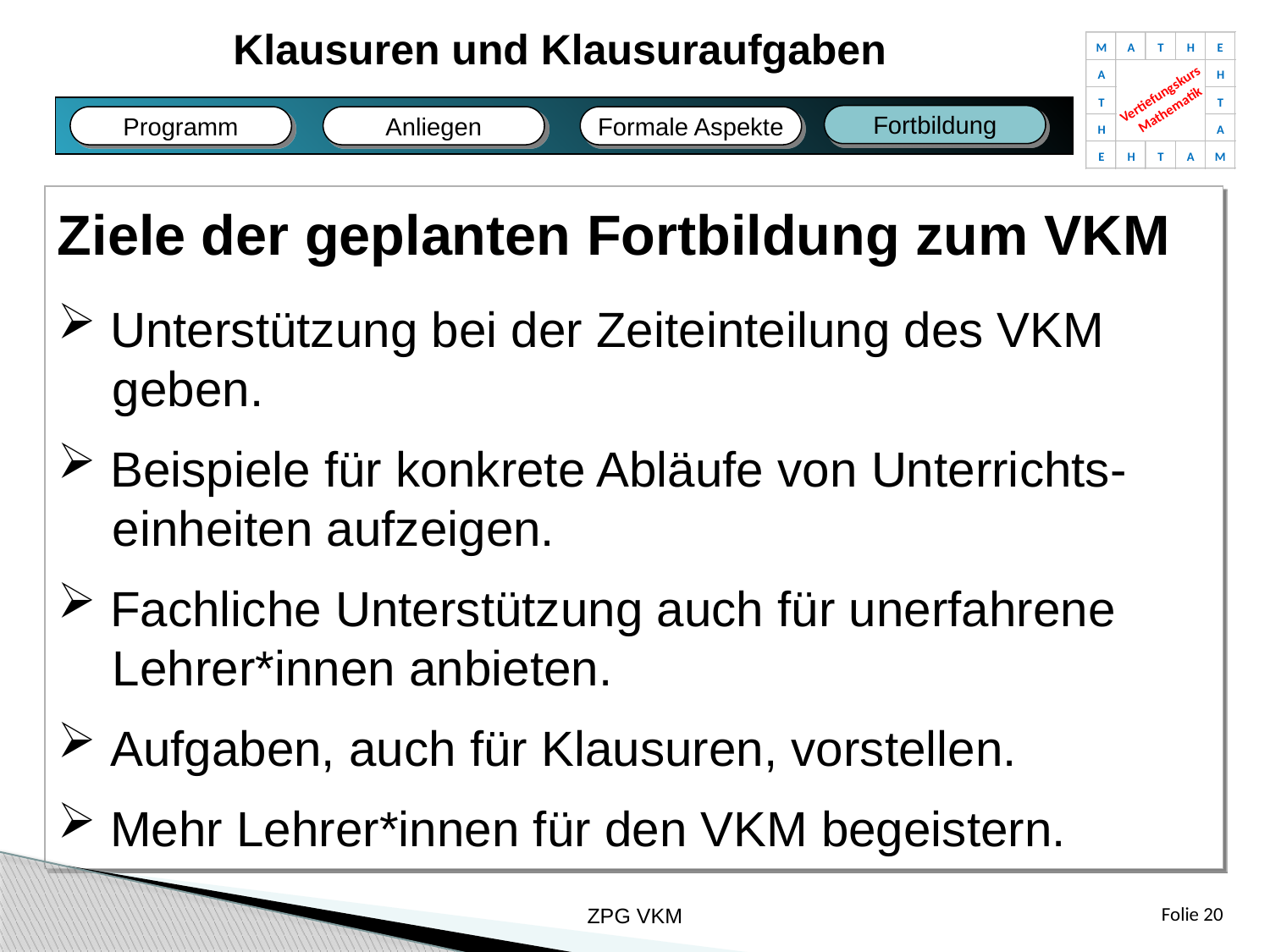

Klausuren und Klausuraufgaben

M
A
T
H
E

A
H
Vertiefungskurs
Mathematik

T
T

H
A

E
H
T
A
M

Fortbildung
Anliegen
Programm
Formale Aspekte
Fazit
Bildungsplan
Fachliches
Unterricht
Ziele der geplanten Fortbildung zum VKM
 Unterstützung bei der Zeiteinteilung des VKM
    geben.
 Beispiele für konkrete Abläufe von Unterrichts-
    einheiten aufzeigen.
 Fachliche Unterstützung auch für unerfahrene
    Lehrer*innen anbieten.
 Aufgaben, auch für Klausuren, vorstellen.
 Mehr Lehrer*innen für den VKM begeistern.

ZPG VKM
Folie 20